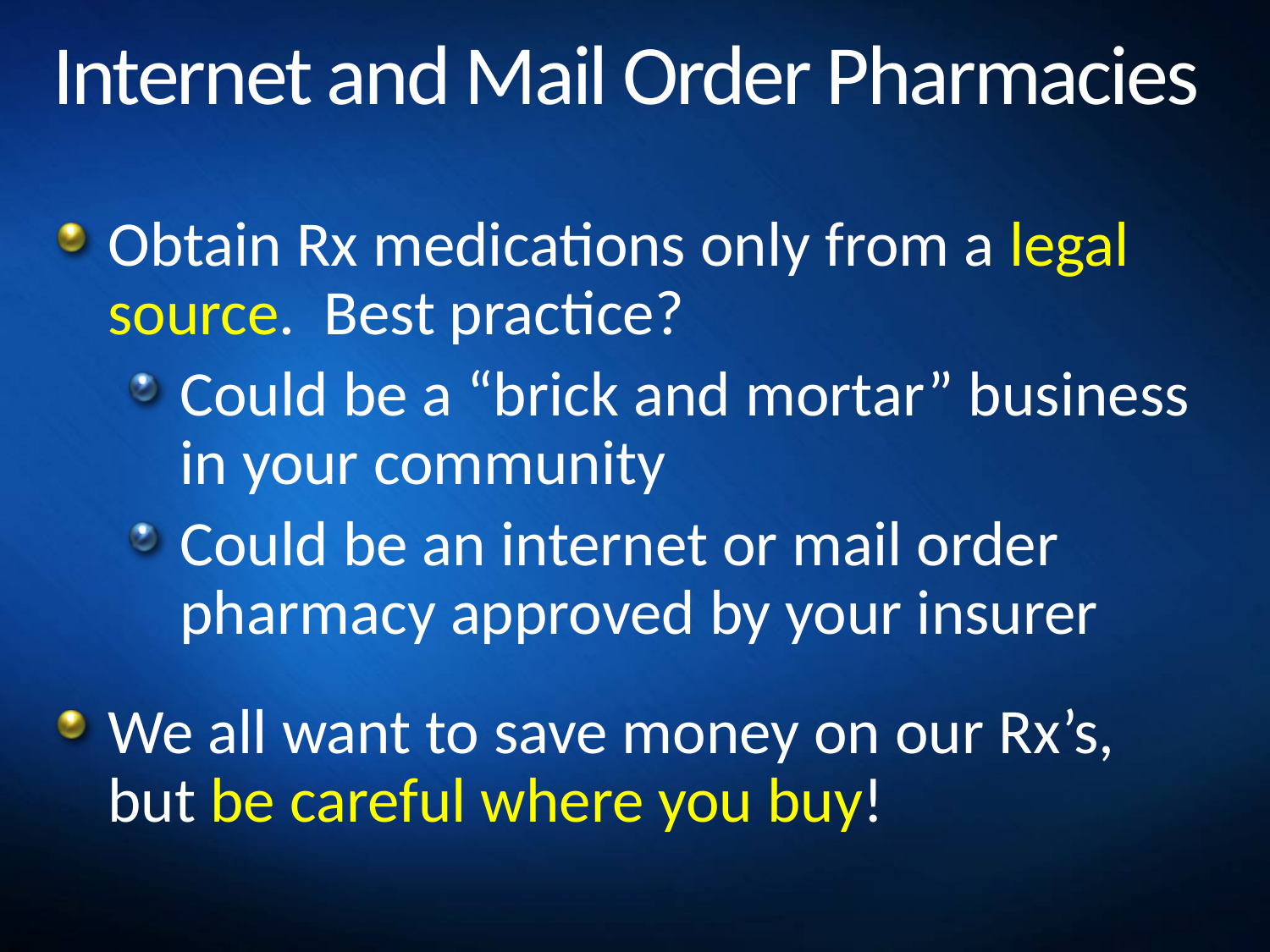

# Internet and Mail Order Pharmacies
Obtain Rx medications only from a legal source.  Best practice?
Could be a “brick and mortar” business in your community
Could be an internet or mail order pharmacy approved by your insurer

We all want to save money on our Rx’s, but be careful where you buy!